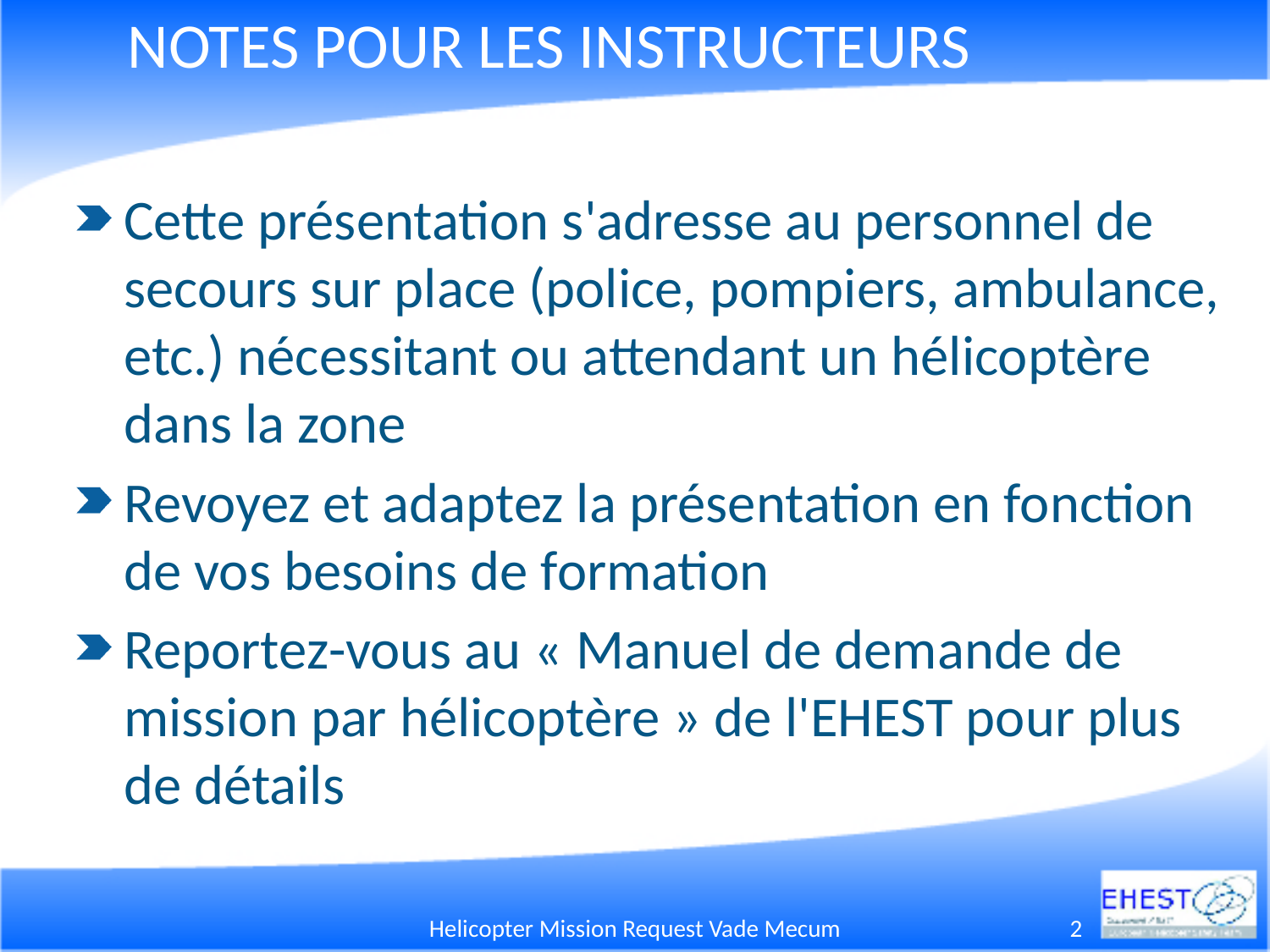

# NOTES POUR LES INSTRUCTEURS
Cette présentation s'adresse au personnel de secours sur place (police, pompiers, ambulance, etc.) nécessitant ou attendant un hélicoptère dans la zone
Revoyez et adaptez la présentation en fonction de vos besoins de formation
Reportez-vous au « Manuel de demande de mission par hélicoptère » de l'EHEST pour plus de détails
Helicopter Mission Request Vade Mecum
2